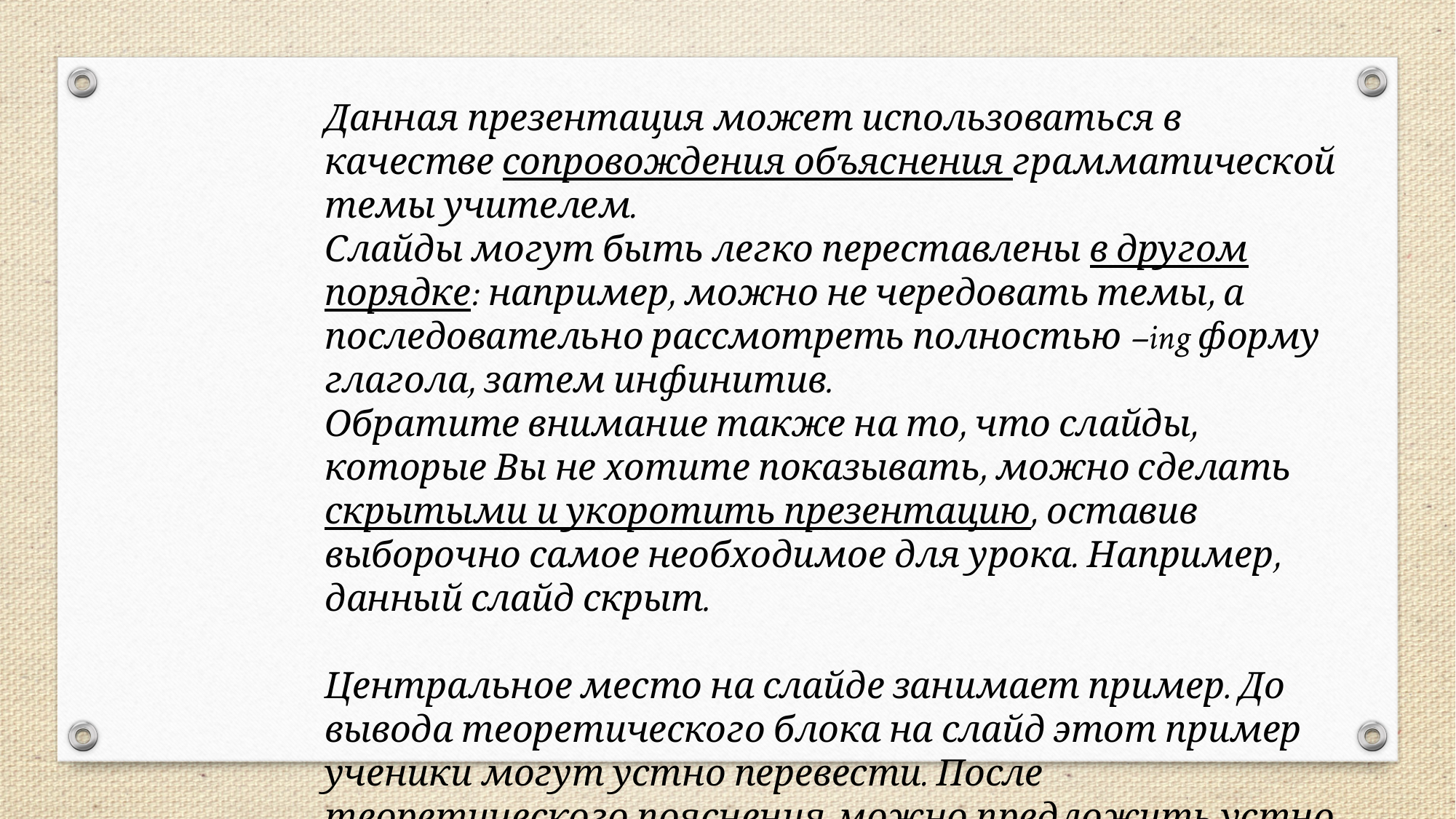

Данная презентация может использоваться в качестве сопровождения объяснения грамматической темы учителем.
Слайды могут быть легко переставлены в другом порядке: например, можно не чередовать темы, а последовательно рассмотреть полностью –ing форму глагола, затем инфинитив.
Обратите внимание также на то, что слайды, которые Вы не хотите показывать, можно сделать скрытыми и укоротить презентацию, оставив выборочно самое необходимое для урока. Например, данный слайд скрыт.

Центральное место на слайде занимает пример. До вывода теоретического блока на слайд этот пример ученики могут устно перевести. После теоретического пояснения можно предложить устно составить свои примеры для первичного закрепления.
Желаю Вам продуктивной работы!